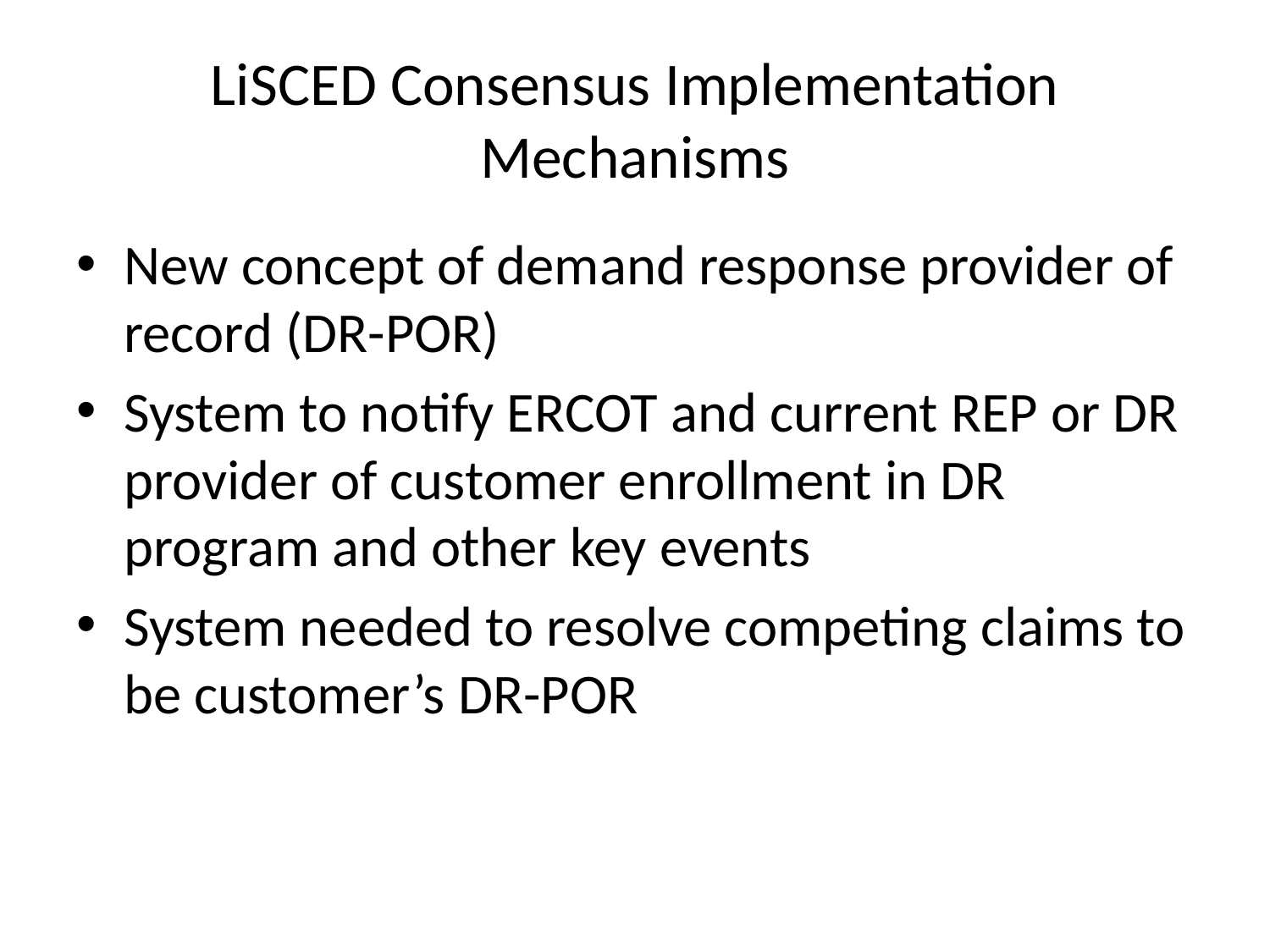

# LiSCED Consensus Implementation Mechanisms
New concept of demand response provider of record (DR-POR)
System to notify ERCOT and current REP or DR provider of customer enrollment in DR program and other key events
System needed to resolve competing claims to be customer’s DR-POR